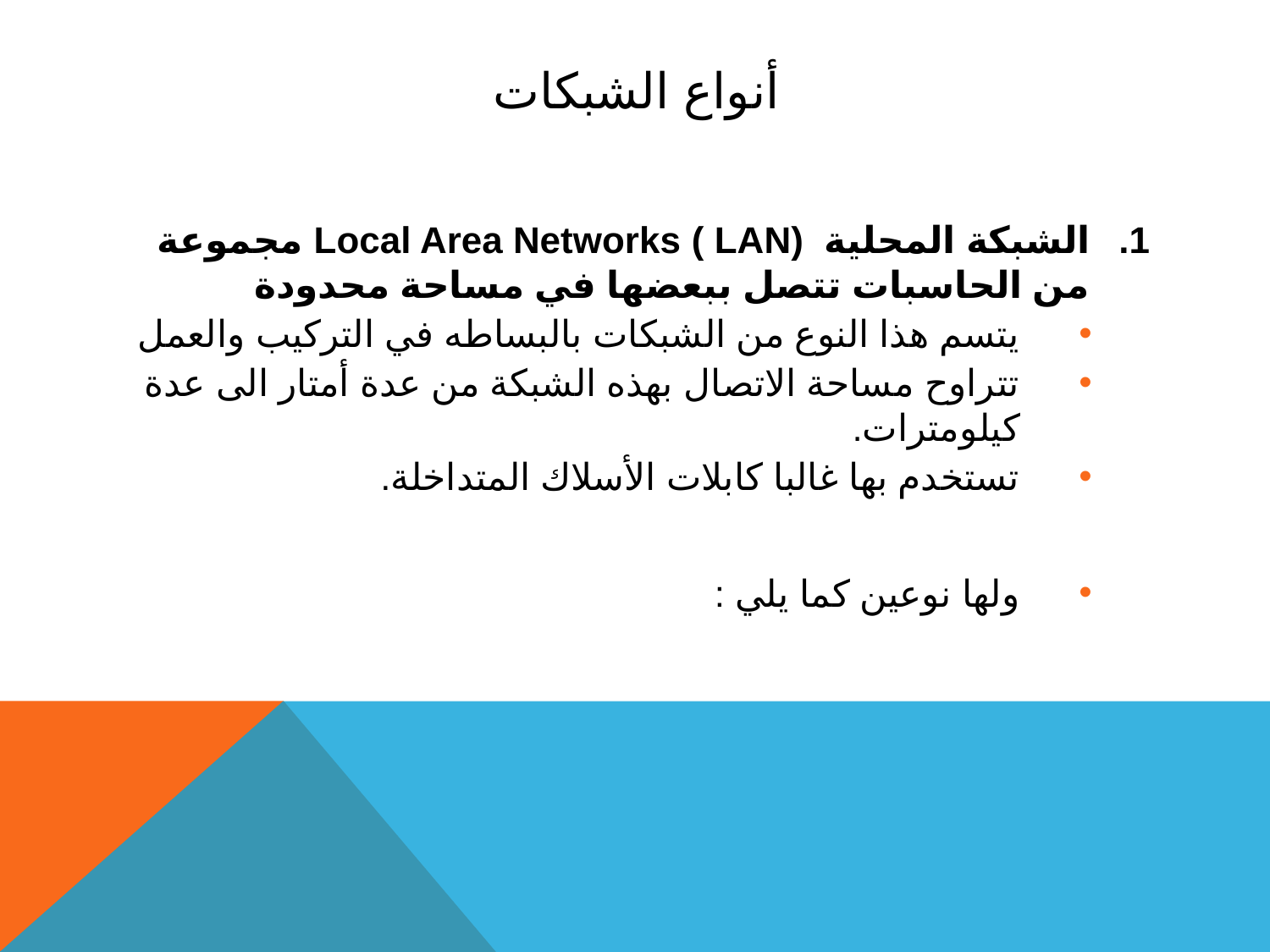

# أنواع الشبكات

الشبكة المحلية  Local Area Networks ( LAN) مجموعة من الحاسبات تتصل ببعضها في مساحة محدودة
يتسم هذا النوع من الشبكات بالبساطه في التركيب والعمل
تتراوح مساحة الاتصال بهذه الشبكة من عدة أمتار الى عدة كيلومترات.
تستخدم بها غالبا كابلات الأسلاك المتداخلة.

ولها نوعين كما يلي :